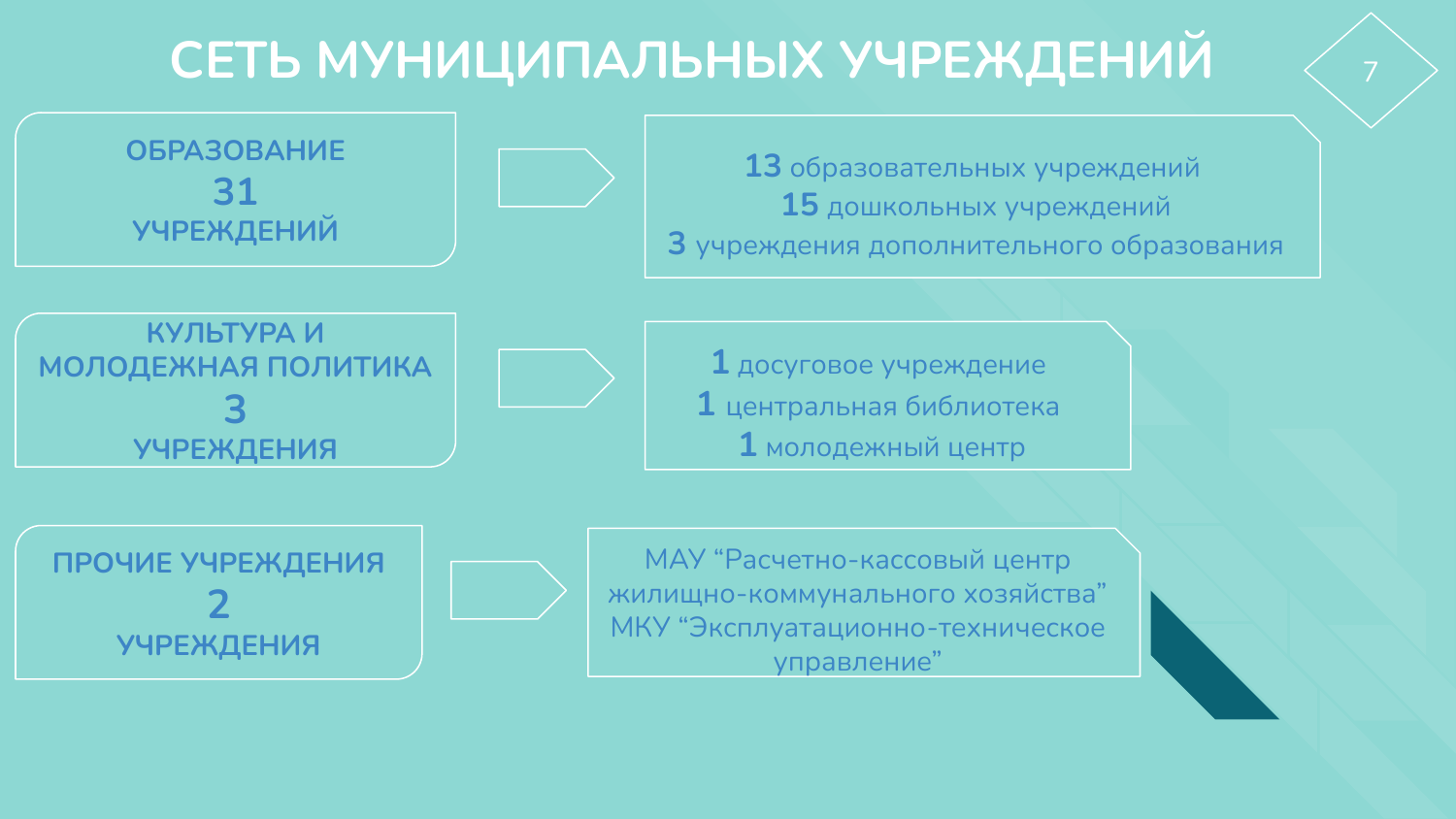

СЕТЬ МУНИЦИПАЛЬНЫХ УЧРЕЖДЕНИЙ
7
ОБРАЗОВАНИЕ
31
УЧРЕЖДЕНИЙ
13 образовательных учреждений
15 дошкольных учреждений
3 учреждения дополнительного образования

КУЛЬТУРА И МОЛОДЕЖНАЯ ПОЛИТИКА
3
УЧРЕЖДЕНИЯ
1 досуговое учреждение
1 центральная библиотека
1 молодежный центр

ПРОЧИЕ УЧРЕЖДЕНИЯ
2
УЧРЕЖДЕНИЯ
МАУ “Расчетно-кассовый центр жилищно-коммунального хозяйства”
МКУ “Эксплуатационно-техническое управление”